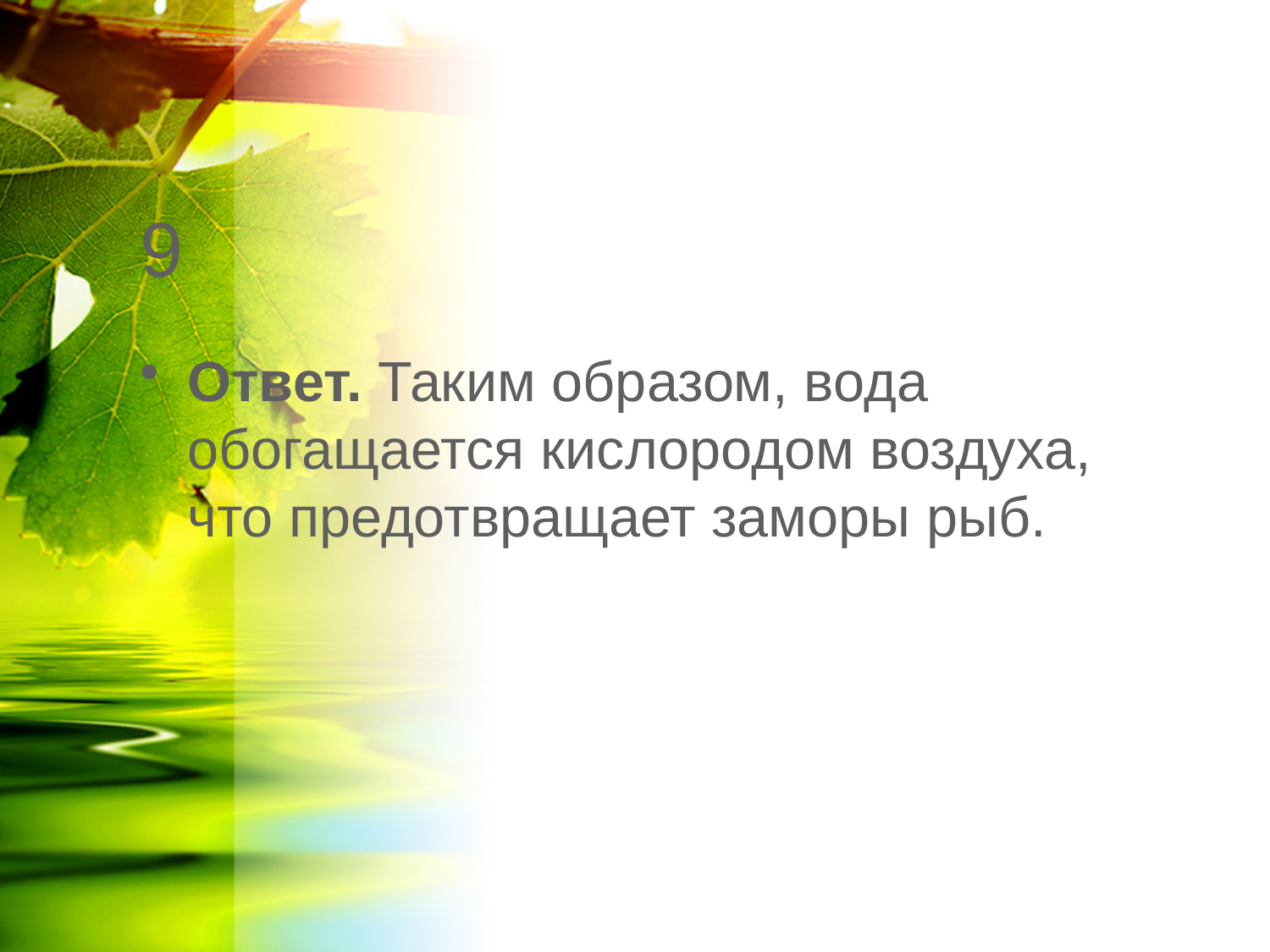

# 9
Ответ. Таким образом, вода обогащается кислородом воздуха, что предотвращает заморы рыб.